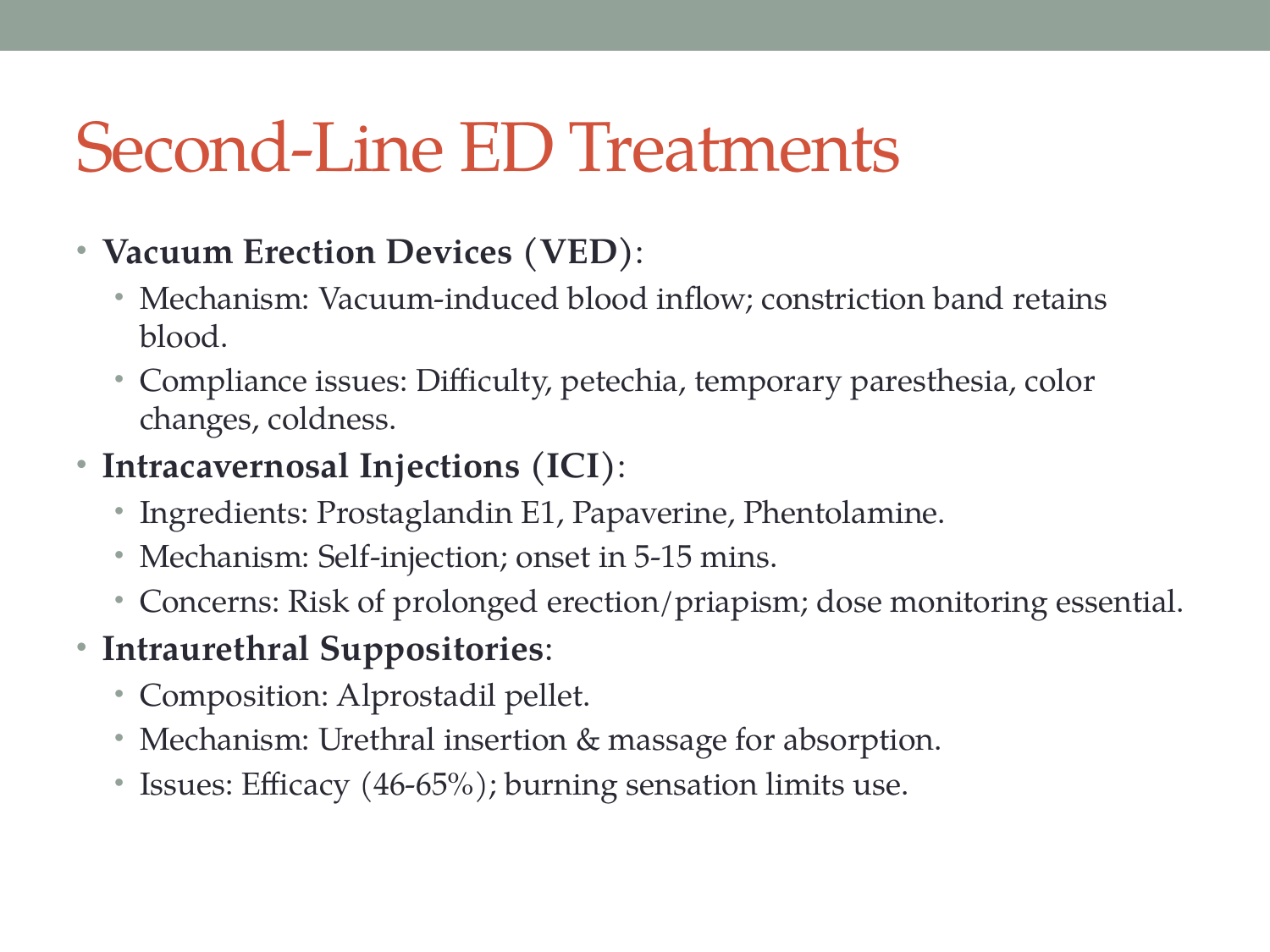

# Second-Line ED Treatments
Vacuum Erection Devices (VED):
Mechanism: Vacuum-induced blood inflow; constriction band retains blood.
Compliance issues: Difficulty, petechia, temporary paresthesia, color changes, coldness.
Intracavernosal Injections (ICI):
Ingredients: Prostaglandin E1, Papaverine, Phentolamine.
Mechanism: Self-injection; onset in 5-15 mins.
Concerns: Risk of prolonged erection/priapism; dose monitoring essential.
Intraurethral Suppositories:
Composition: Alprostadil pellet.
Mechanism: Urethral insertion & massage for absorption.
Issues: Efficacy (46-65%); burning sensation limits use.